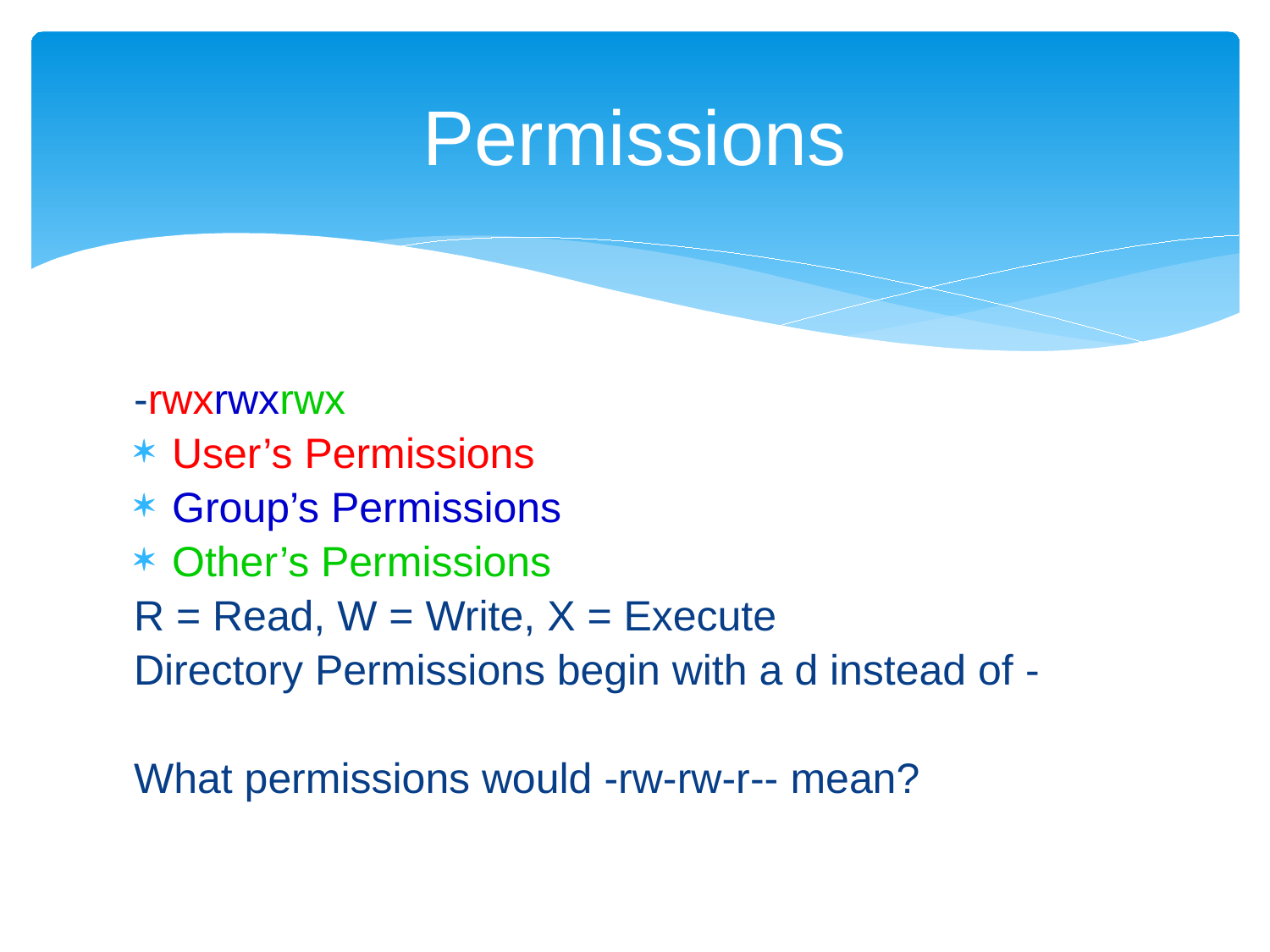

# Permissions
-rwxrwxrwx
User’s Permissions
Group’s Permissions
Other’s Permissions
R = Read, W = Write, X = Execute
Directory Permissions begin with a d instead of -

What permissions would -rw-rw-r-- mean?